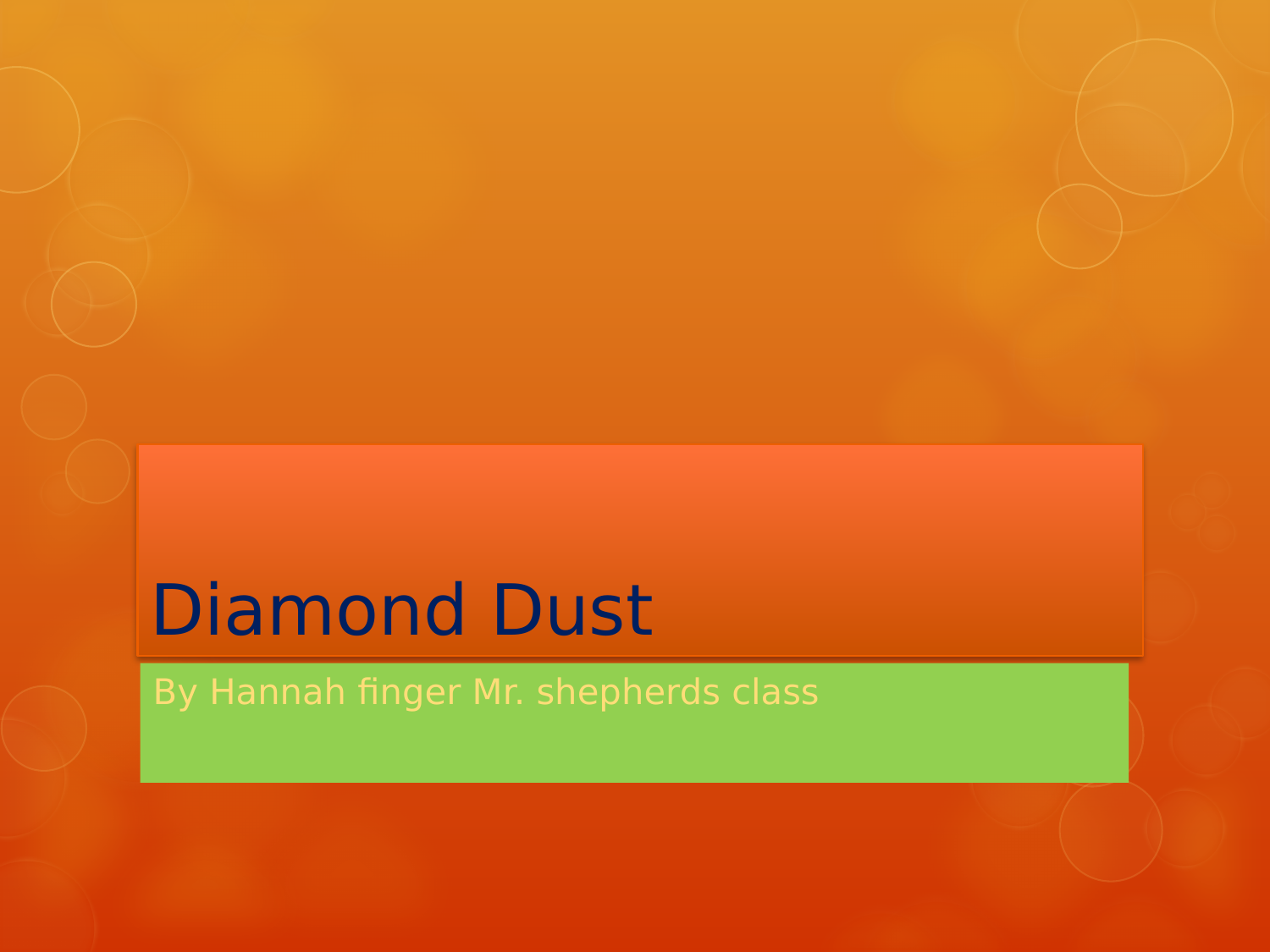

# Diamond Dust
By Hannah finger Mr. shepherds class